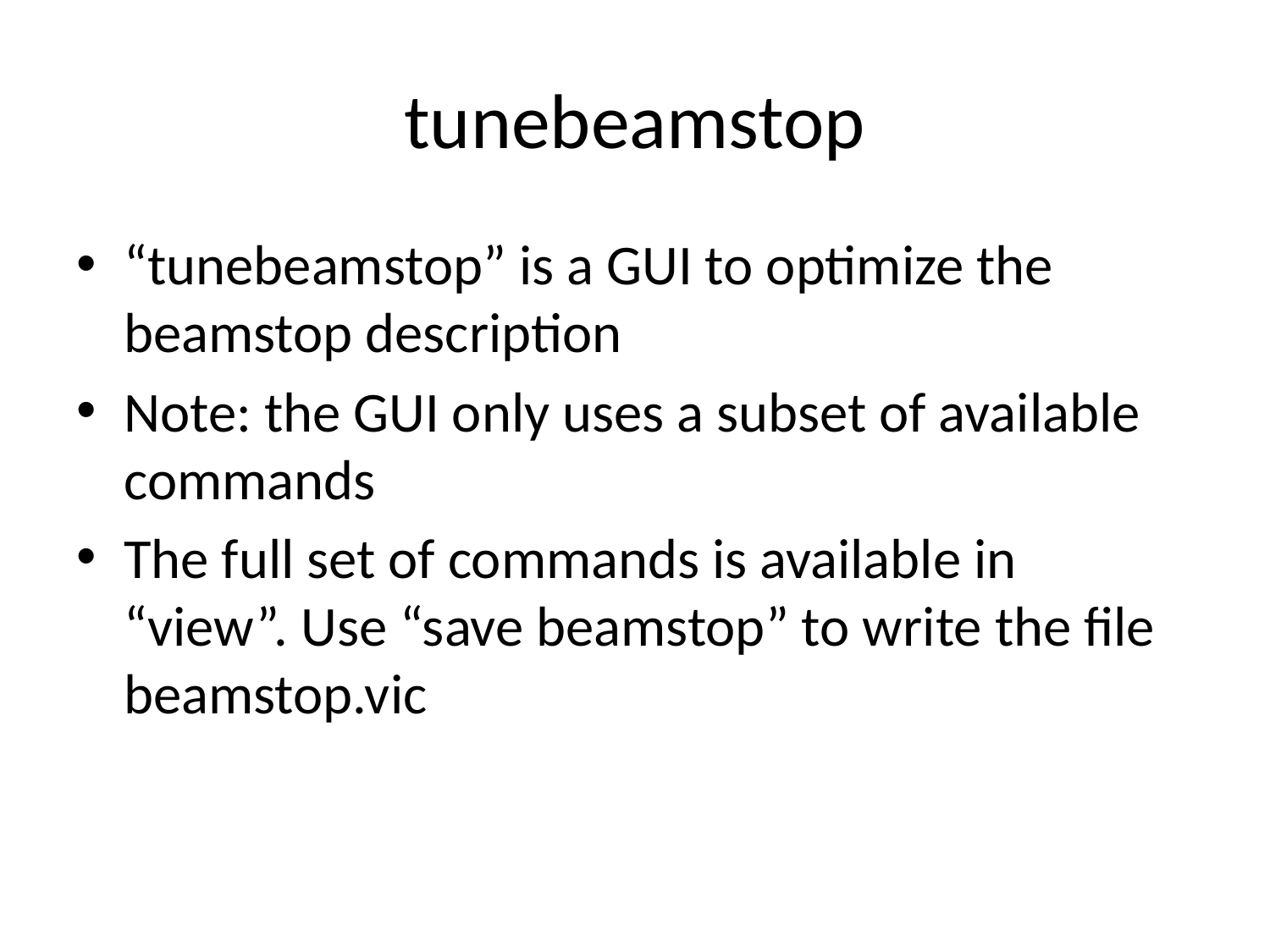

# tunebeamstop
“tunebeamstop” is a GUI to optimize the beamstop description
Note: the GUI only uses a subset of available commands
The full set of commands is available in “view”. Use “save beamstop” to write the file beamstop.vic